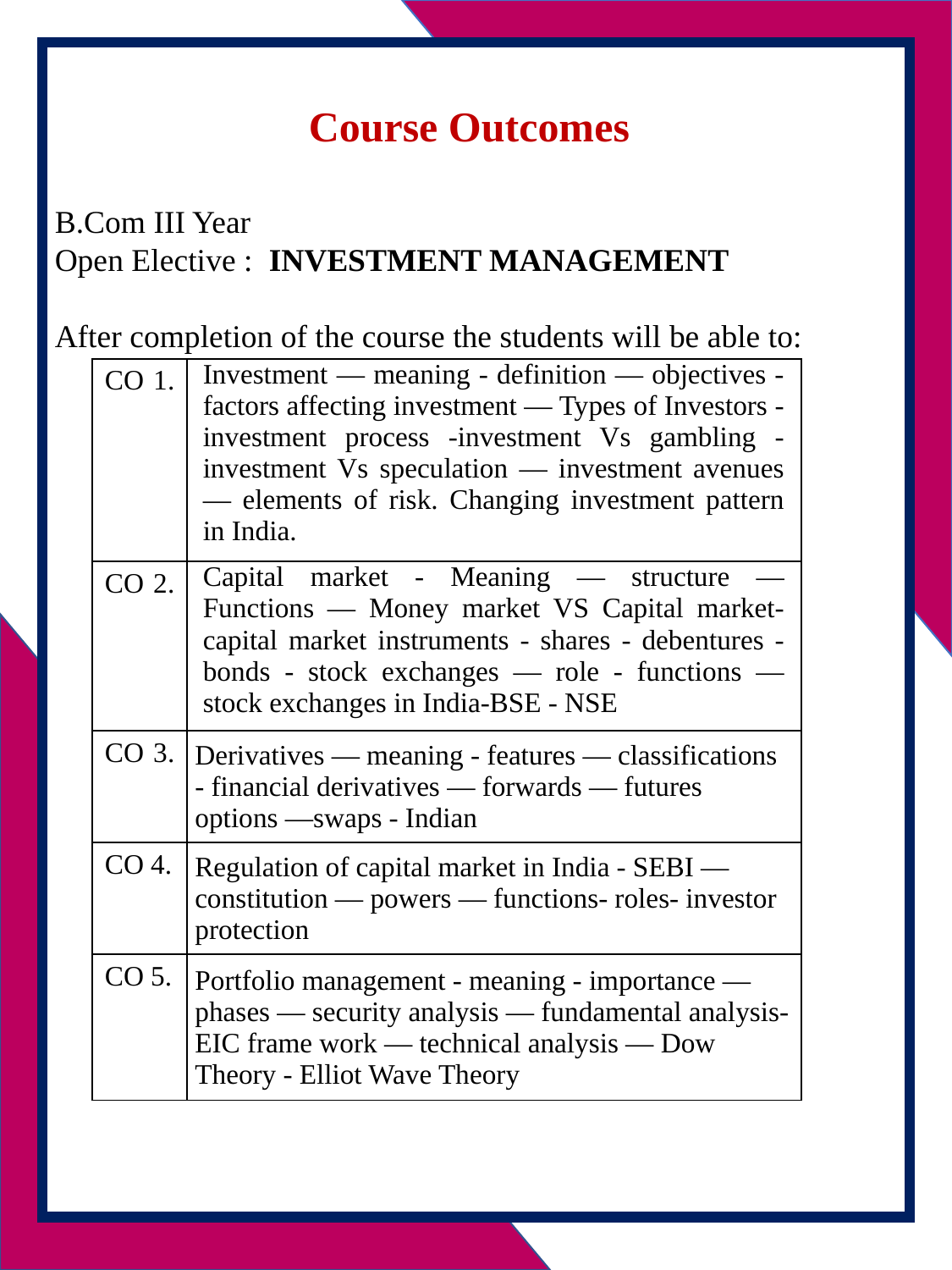

Course Outcomes

B.Com III Year
Open Elective :  INVESTMENT MANAGEMENT

After completion of the course the students will be able to:

| CO 1. | Investment — meaning - definition — objectives - factors affecting investment — Types of Investors -investment process -investment Vs gambling - investment Vs speculation — investment avenues — elements of risk. Changing investment pattern in India. |
| --- | --- |
| CO 2. | Capital market - Meaning — structure — Functions — Money market VS Capital market- capital market instruments - shares - debentures - bonds - stock exchanges — role - functions — stock exchanges in India-BSE - NSE |
| CO 3. | Derivatives — meaning - features — classifications - financial derivatives — forwards — futures options —swaps - Indian |
| CO 4. | Regulation of capital market in India - SEBI — constitution — powers — functions- roles- investor protection |
| CO 5. | Portfolio management - meaning - importance — phases — security analysis — fundamental analysis- EIC frame work — technical analysis — Dow Theory - Elliot Wave Theory |